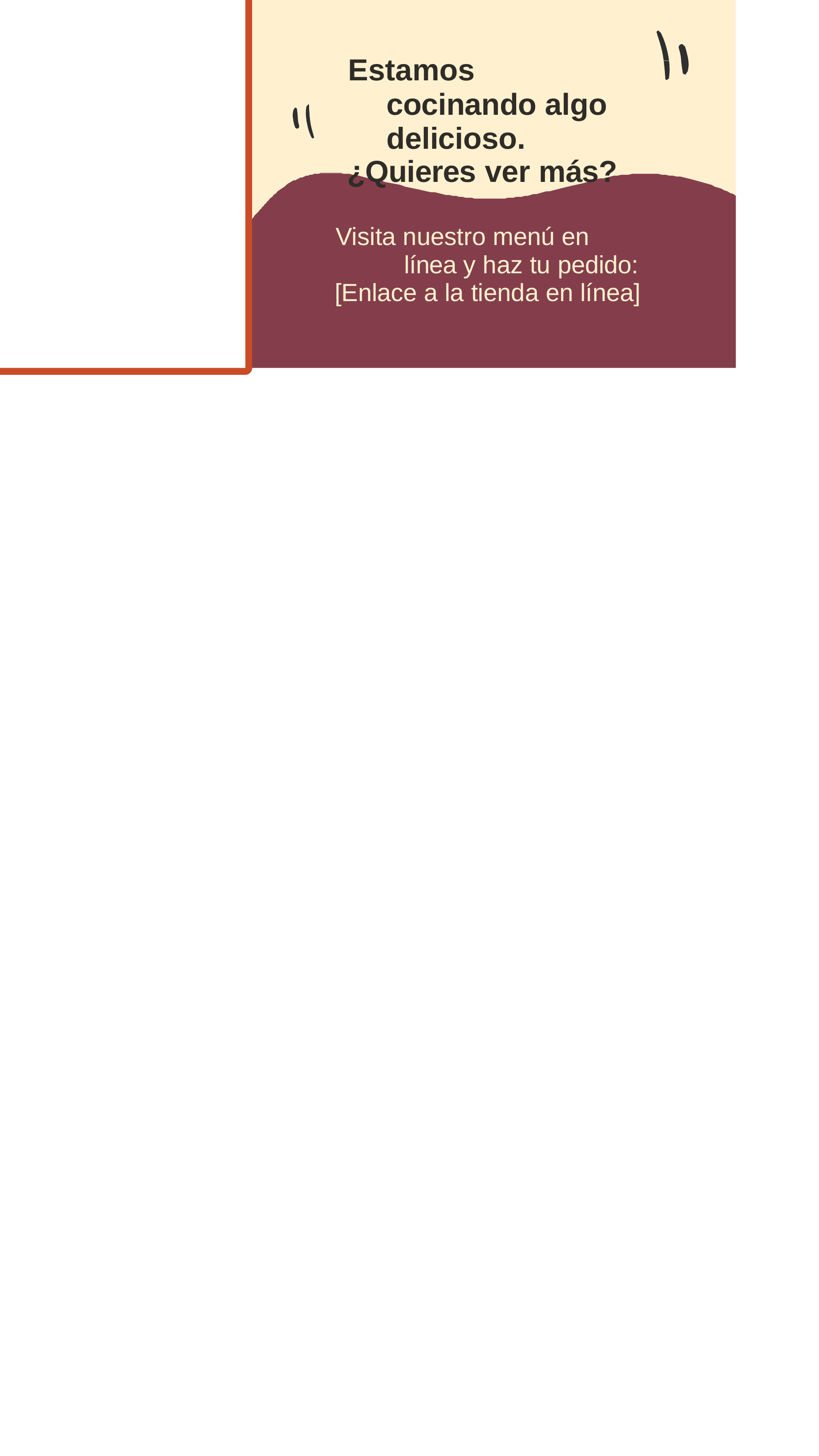

# Estamos cocinando algo delicioso.
¿Quieres ver más?
Visita nuestro menú en línea y haz tu pedido:
[Enlace a la tienda en línea]